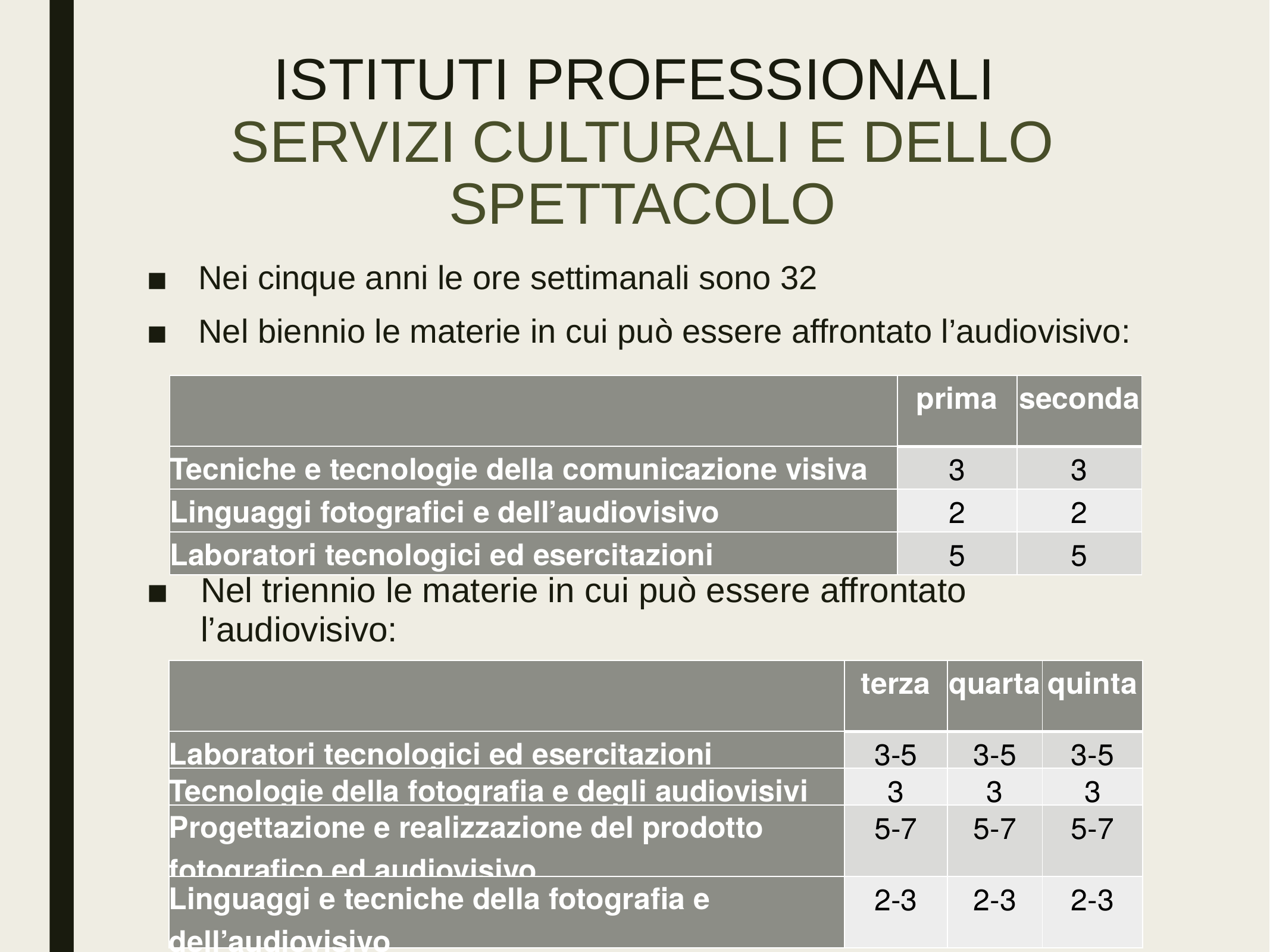

# ISTITUTI PROFESSIONALI
SERVIZI CULTURALI E DELLO SPETTACOLO
Nei cinque anni le ore settimanali sono 32
Nel biennio le materie in cui può essere affrontato l’audiovisivo:
|  | prima | seconda |
| --- | --- | --- |
| Tecniche e tecnologie della comunicazione visiva | 3 | 3 |
| Linguaggi fotografici e dell’audiovisivo | 2 | 2 |
| Laboratori tecnologici ed esercitazioni | 5 | 5 |
Nel triennio le materie in cui può essere affrontato l’audiovisivo:
|  | terza | quarta | quinta |
| --- | --- | --- | --- |
| Laboratori tecnologici ed esercitazioni | 3-5 | 3-5 | 3-5 |
| Tecnologie della fotografia e degli audiovisivi | 3 | 3 | 3 |
| Progettazione e realizzazione del prodotto fotografico ed audiovisivo | 5-7 | 5-7 | 5-7 |
| Linguaggi e tecniche della fotografia e dell’audiovisivo | 2-3 | 2-3 | 2-3 |